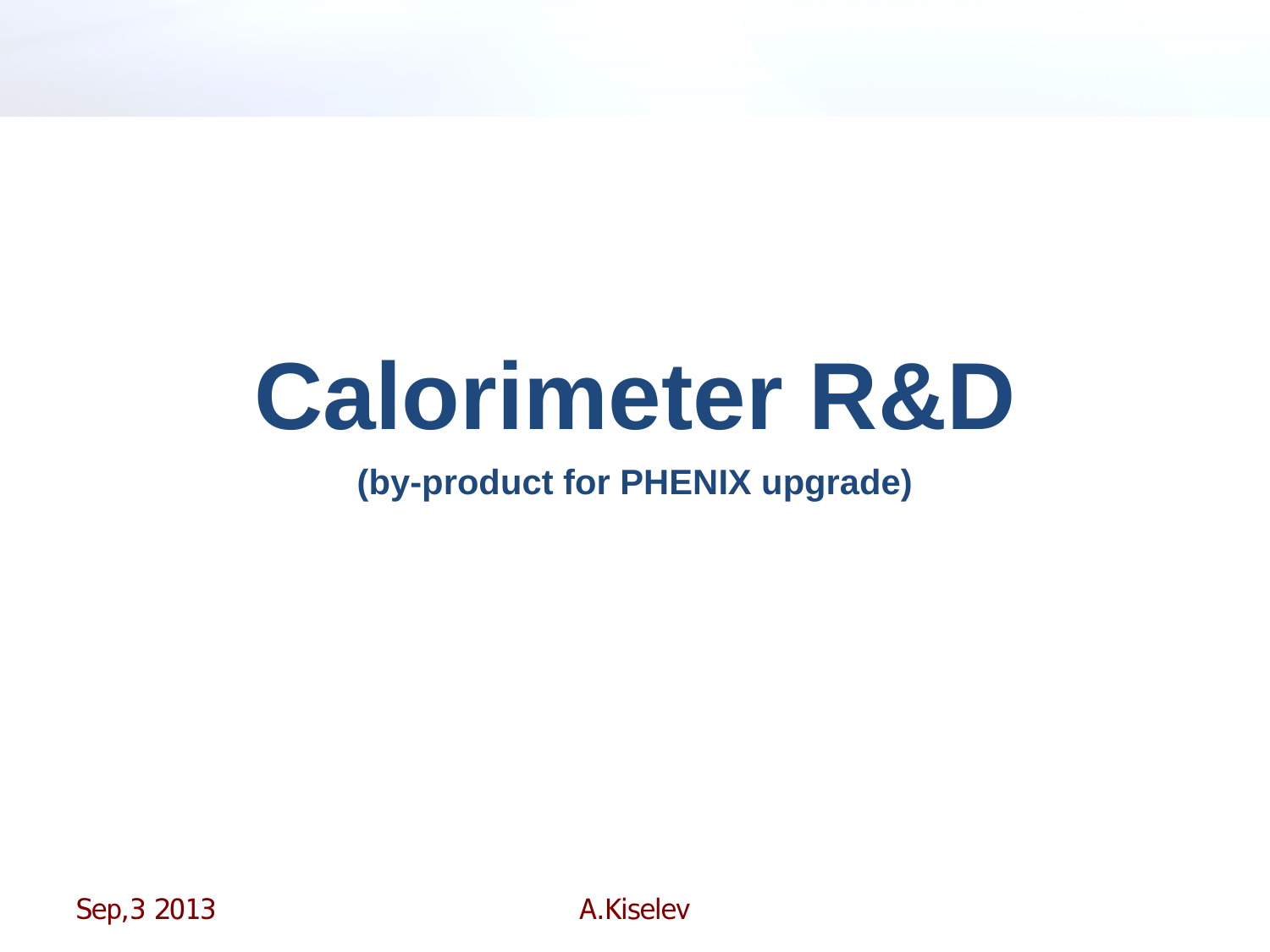

Calorimeter R&D
(by-product for PHENIX upgrade)
Sep,3 2013
A.Kiselev